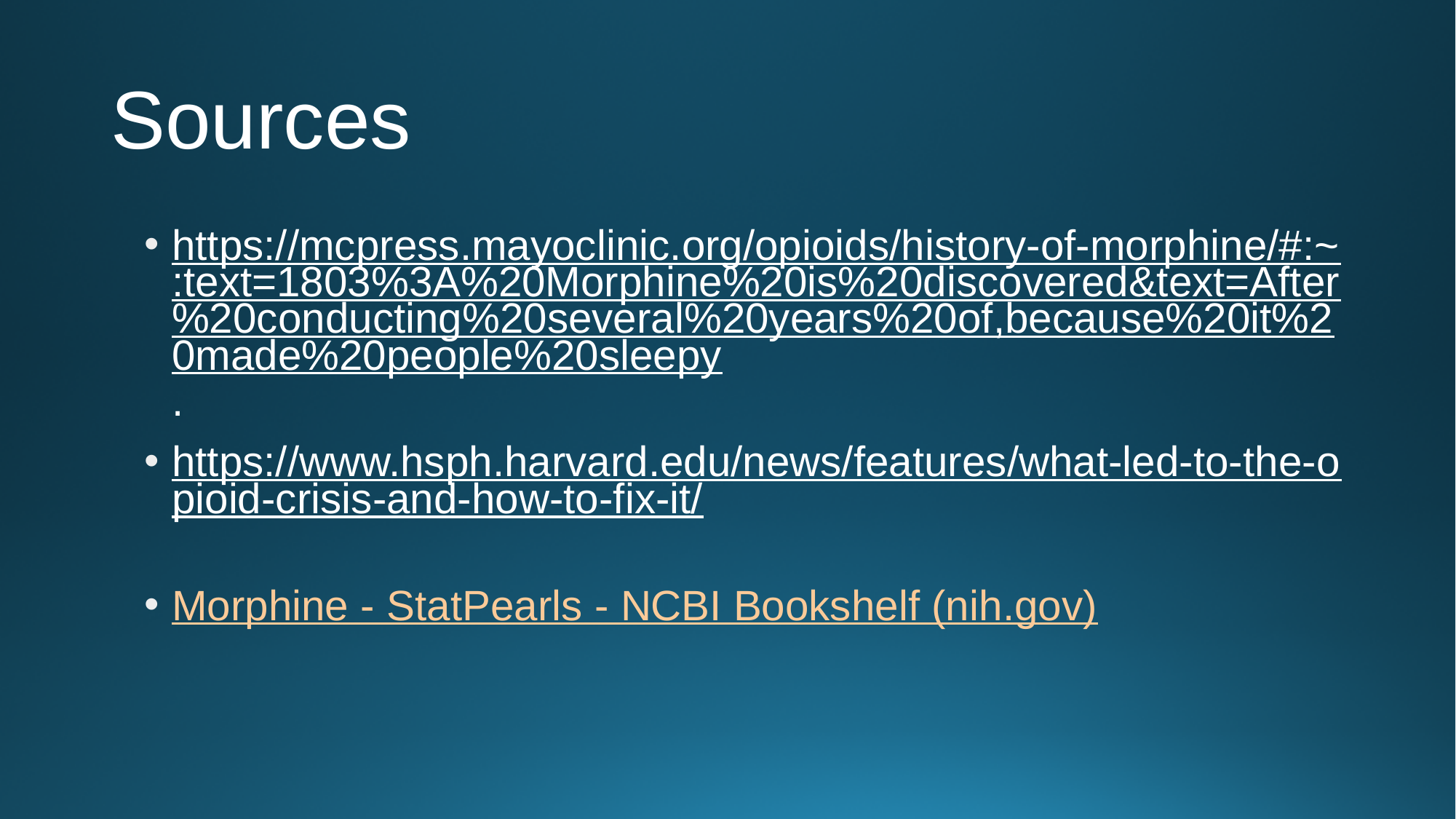

# Sources
https://mcpress.mayoclinic.org/opioids/history-of-morphine/#:~:text=1803%3A%20Morphine%20is%20discovered&text=After%20conducting%20several%20years%20of,because%20it%20made%20people%20sleepy.
https://www.hsph.harvard.edu/news/features/what-led-to-the-opioid-crisis-and-how-to-fix-it/
Morphine - StatPearls - NCBI Bookshelf (nih.gov)